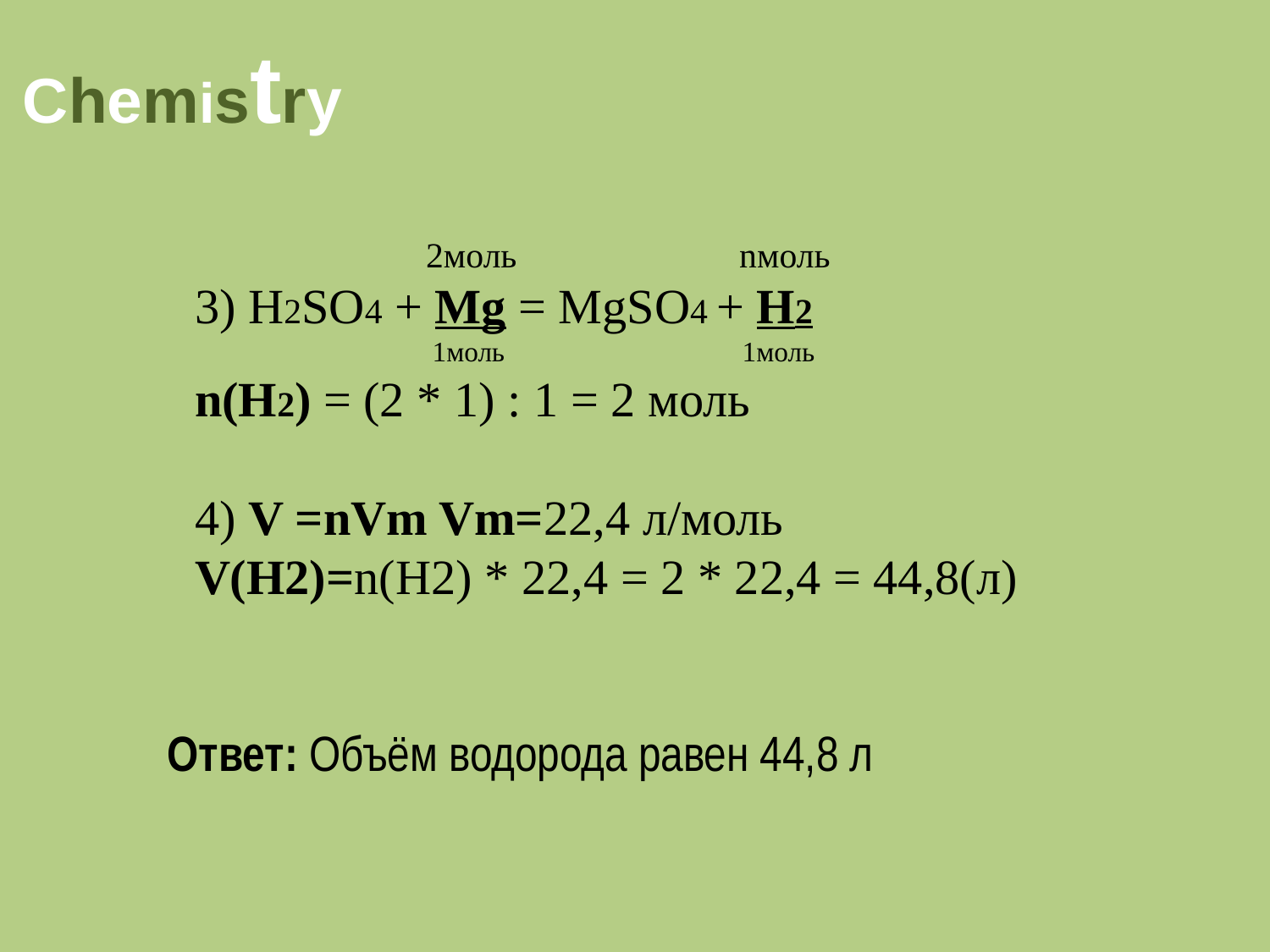

Chemistry
                          2моль                         nмоль
3) H2SO4 + Mg = MgSO4 + H2
                                  1моль                                  1моль
n(H2) = (2 * 1) : 1 = 2 моль

4) V =nVm Vm=22,4 л/моль
V(H2)=n(H2) * 22,4 = 2 * 22,4 = 44,8(л)
Ответ: Объём водорода равен 44,8 л